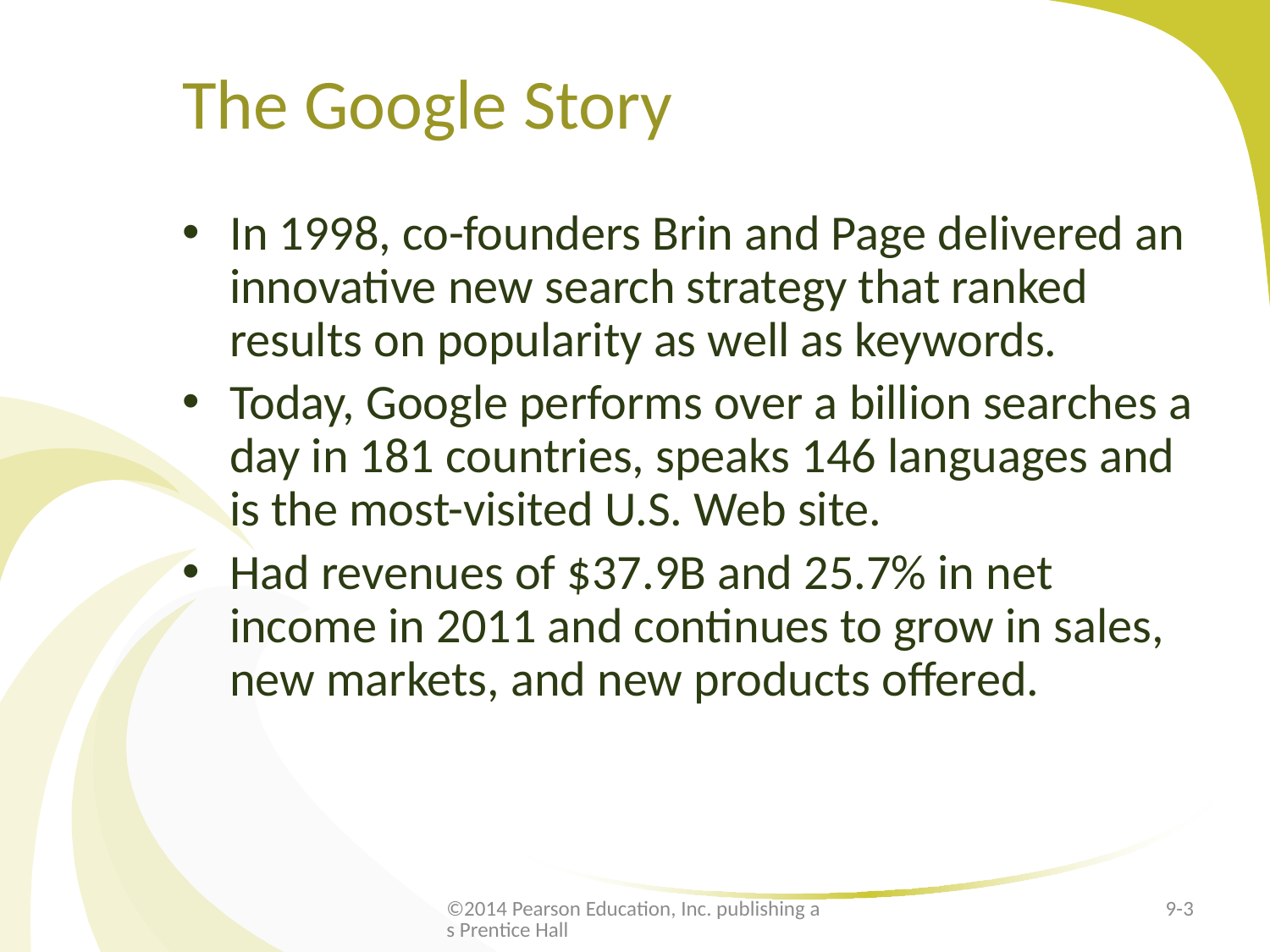

# The Google Story
In 1998, co-founders Brin and Page delivered an innovative new search strategy that ranked results on popularity as well as keywords.
Today, Google performs over a billion searches a day in 181 countries, speaks 146 languages and is the most-visited U.S. Web site.
Had revenues of $37.9B and 25.7% in net income in 2011 and continues to grow in sales, new markets, and new products offered.
©2014 Pearson Education, Inc. publishing as Prentice Hall
9-3